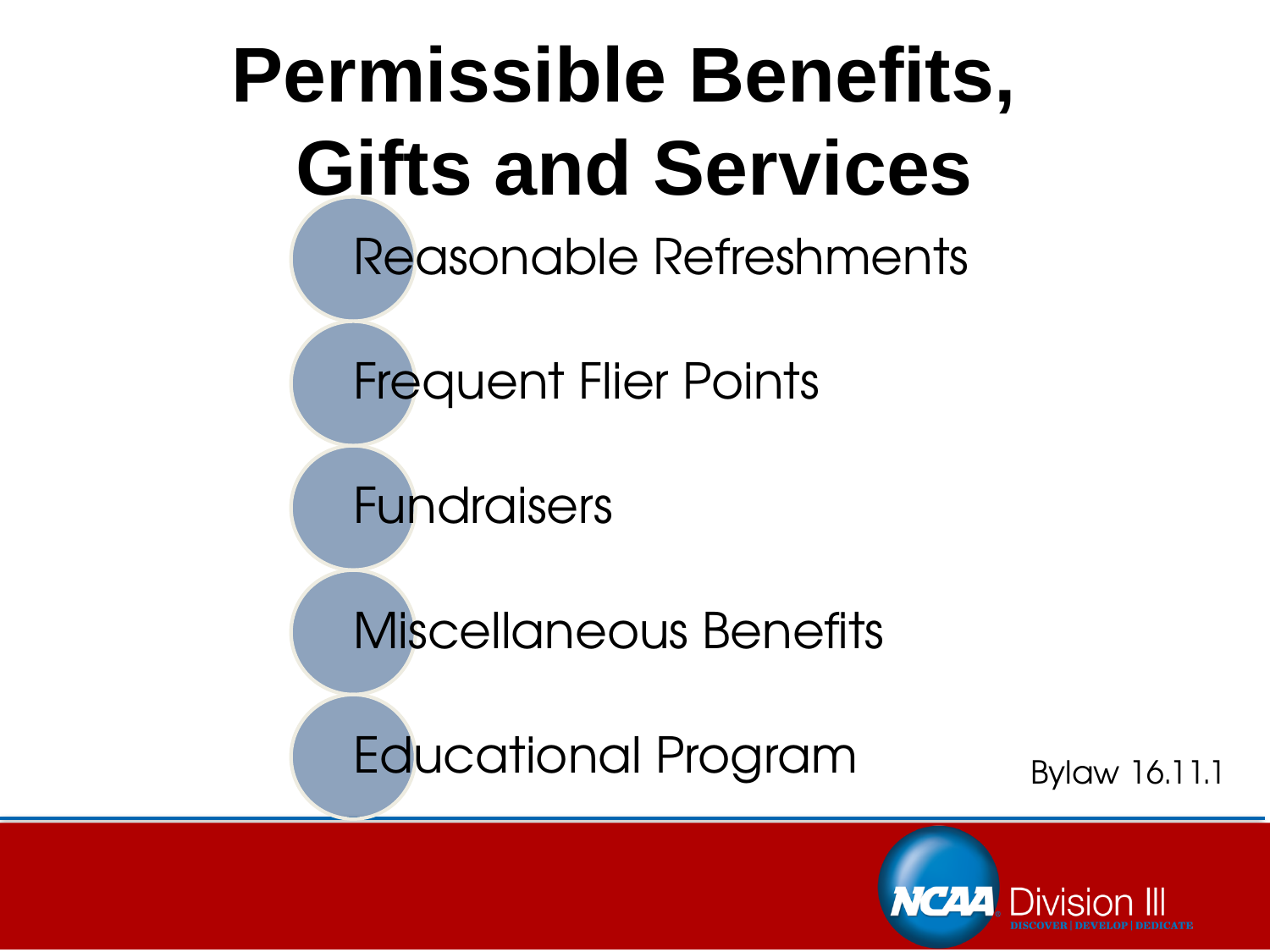

# Permissible Benefits, Gifts and Services
Reasonable Refreshments
Frequent Flier Points
Fundraisers
Miscellaneous Benefits
Educational Program
 Bylaw 16.11.1